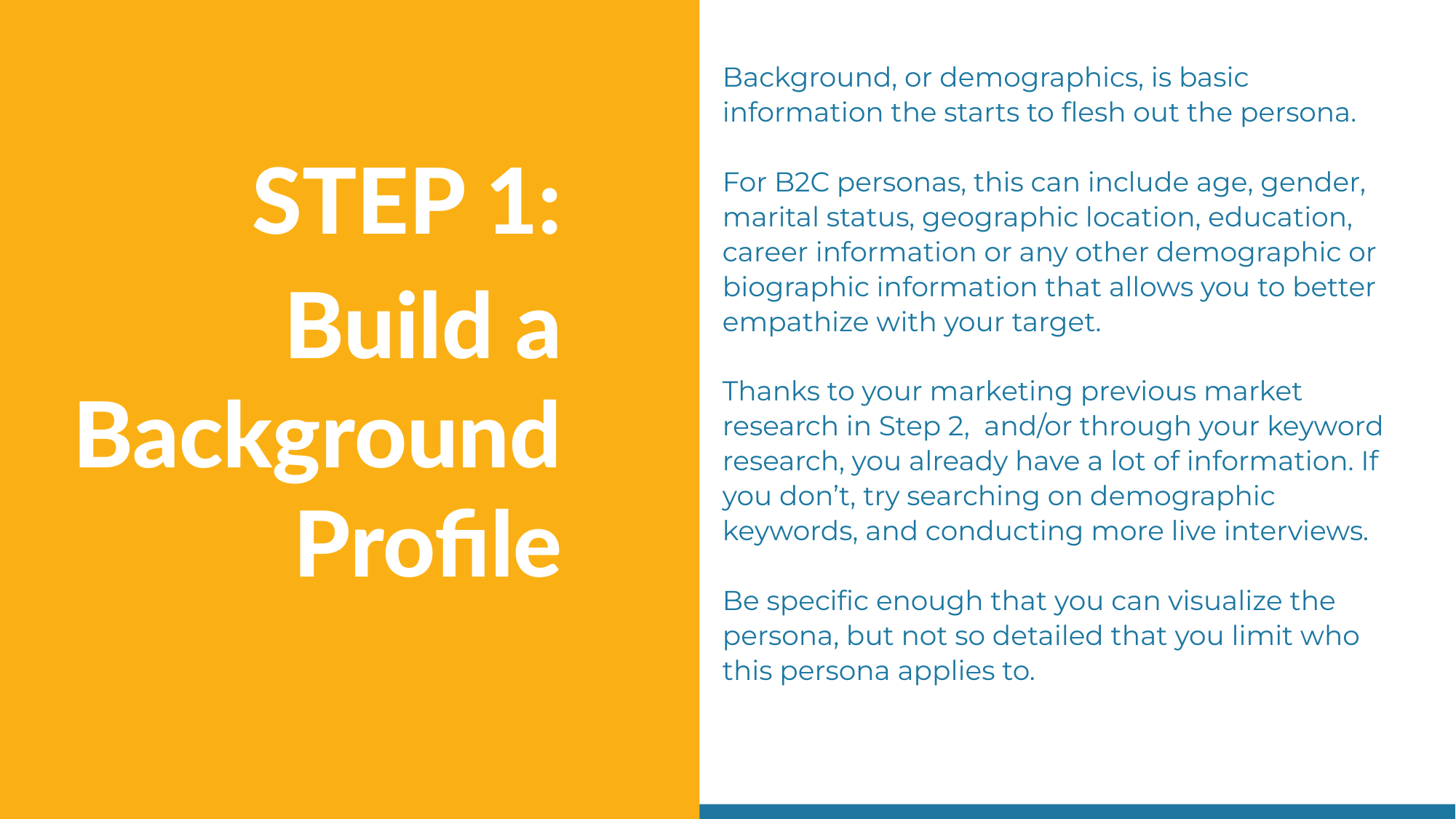

Background, or demographics, is basic information the starts to flesh out the persona.

For B2C personas, this can include age, gender, marital status, geographic location, education, career information or any other demographic or biographic information that allows you to better empathize with your target.

Thanks to your marketing previous market research in Step 2,  and/or through your keyword research, you already have a lot of information. If you don’t, try searching on demographic keywords, and conducting more live interviews.

Be specific enough that you can visualize the persona, but not so detailed that you limit who this persona applies to.
STEP 1:
Build a Background Profile